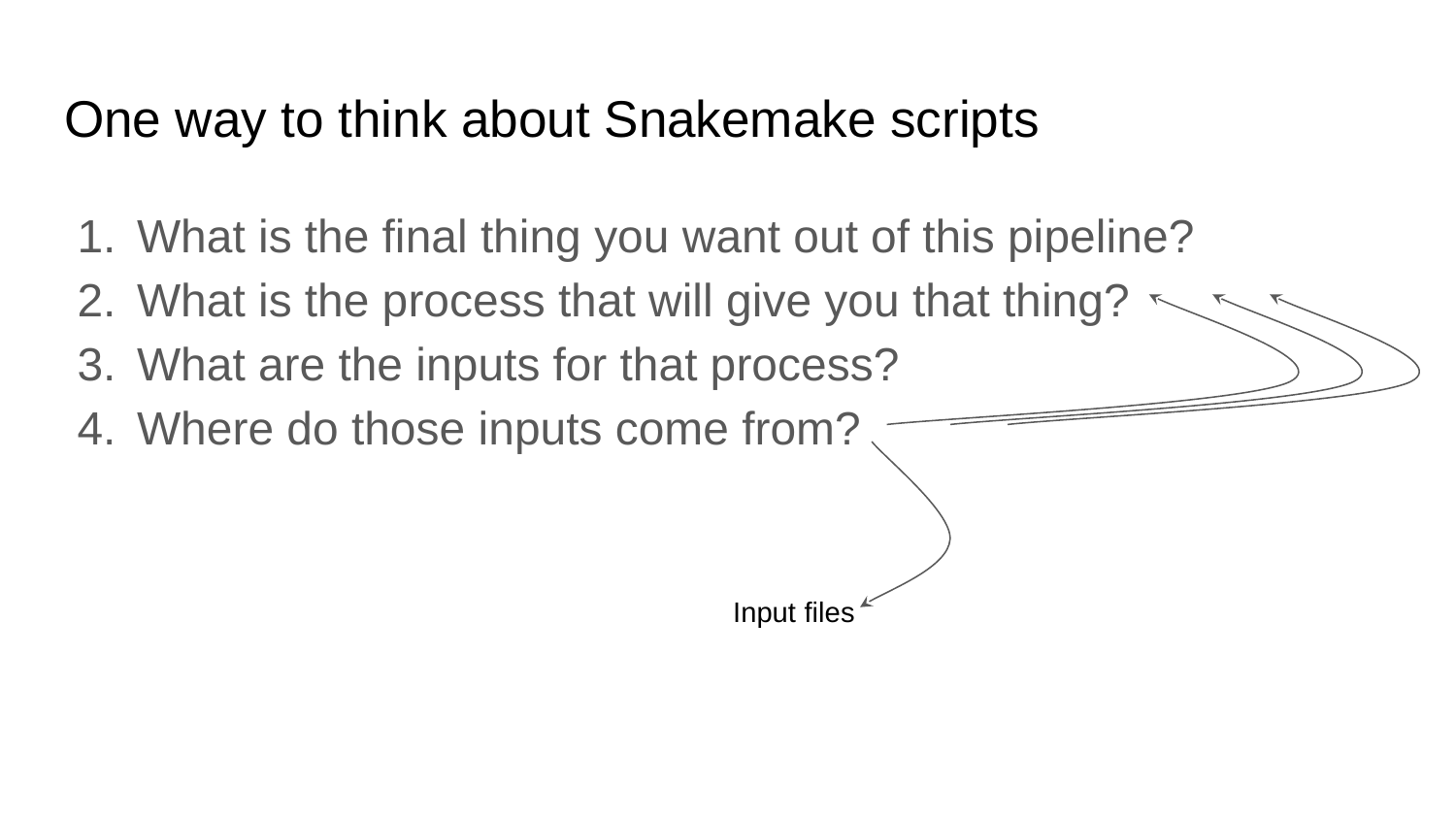

# One way to think about Snakemake scripts
What is the final thing you want out of this pipeline?
What is the process that will give you that thing?
What are the inputs for that process?
Where do those inputs come from?

Input files